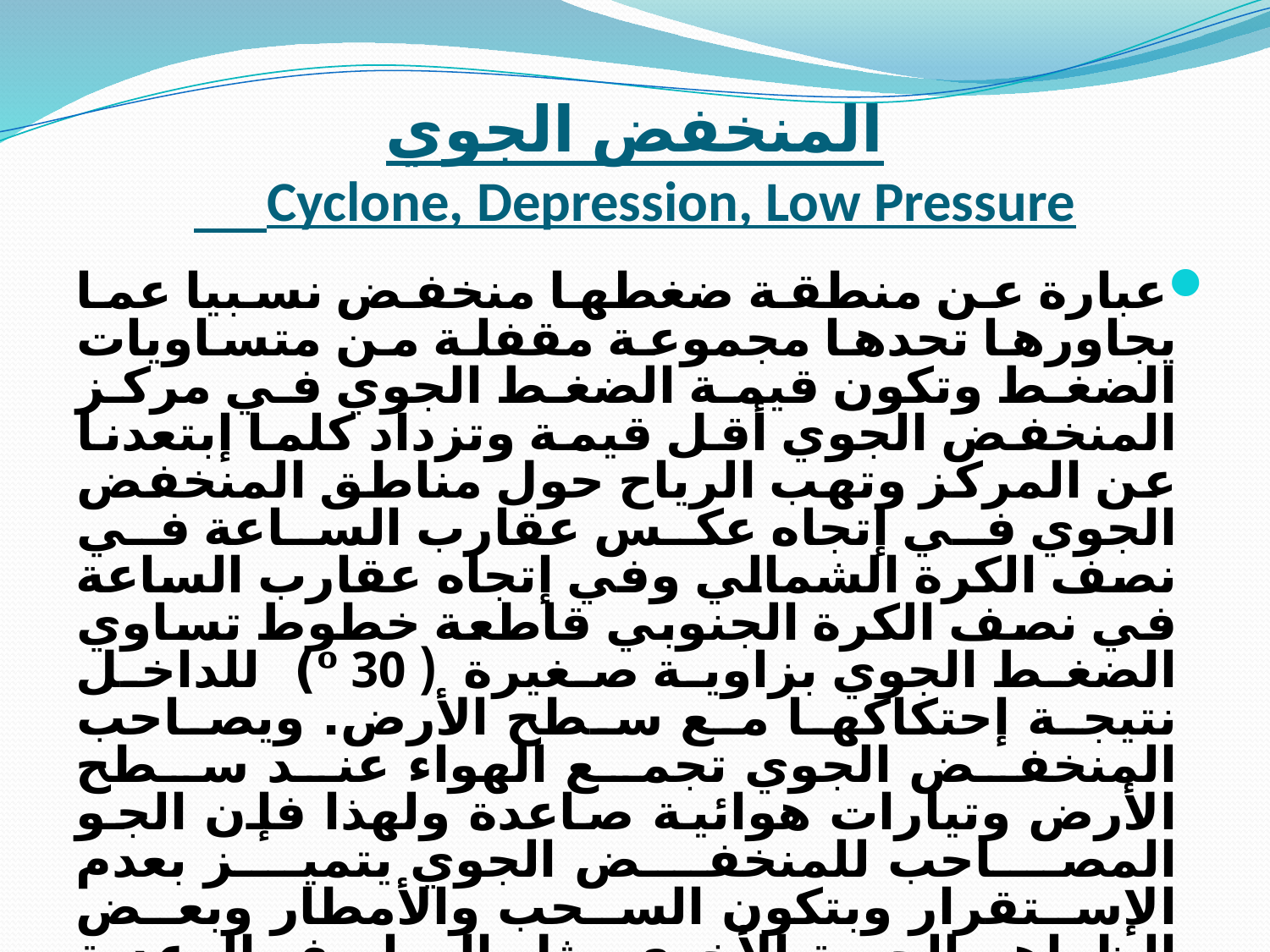

# المنخفض الجوي Cyclone, Depression, Low Pressure
عبارة عن منطقة ضغطها منخفض نسبيا عما يجاورها تحدها مجموعة مقفلة من متساويات الضغط وتكون قيمة الضغط الجوي في مركز المنخفض الجوي أقل قيمة وتزداد كلما إبتعدنا عن المركز وتهب الرياح حول مناطق المنخفض الجوي في إتجاه عكس عقارب الساعة في نصف الكرة الشمالي وفي إتجاه عقارب الساعة في نصف الكرة الجنوبي قاطعة خطوط تساوي الضغط الجوي بزاوية صغيرة  ( 30 º)  للداخل نتيجة إحتكاكها مع سطح الأرض. ويصاحب المنخفض الجوي تجمع الهواء عند سطح الأرض وتيارات هوائية صاعدة ولهذا فإن الجو المصاحب للمنخفض الجوي يتميز بعدم الإستقرار وبتكون السحب والأمطار وبعض الظواهر الجوية الأخرى مثل العواصف الرعدية والعواصف الرملية ويصاحب المنخفض الجوي أيضا رياح قوية وأمواج عالية .